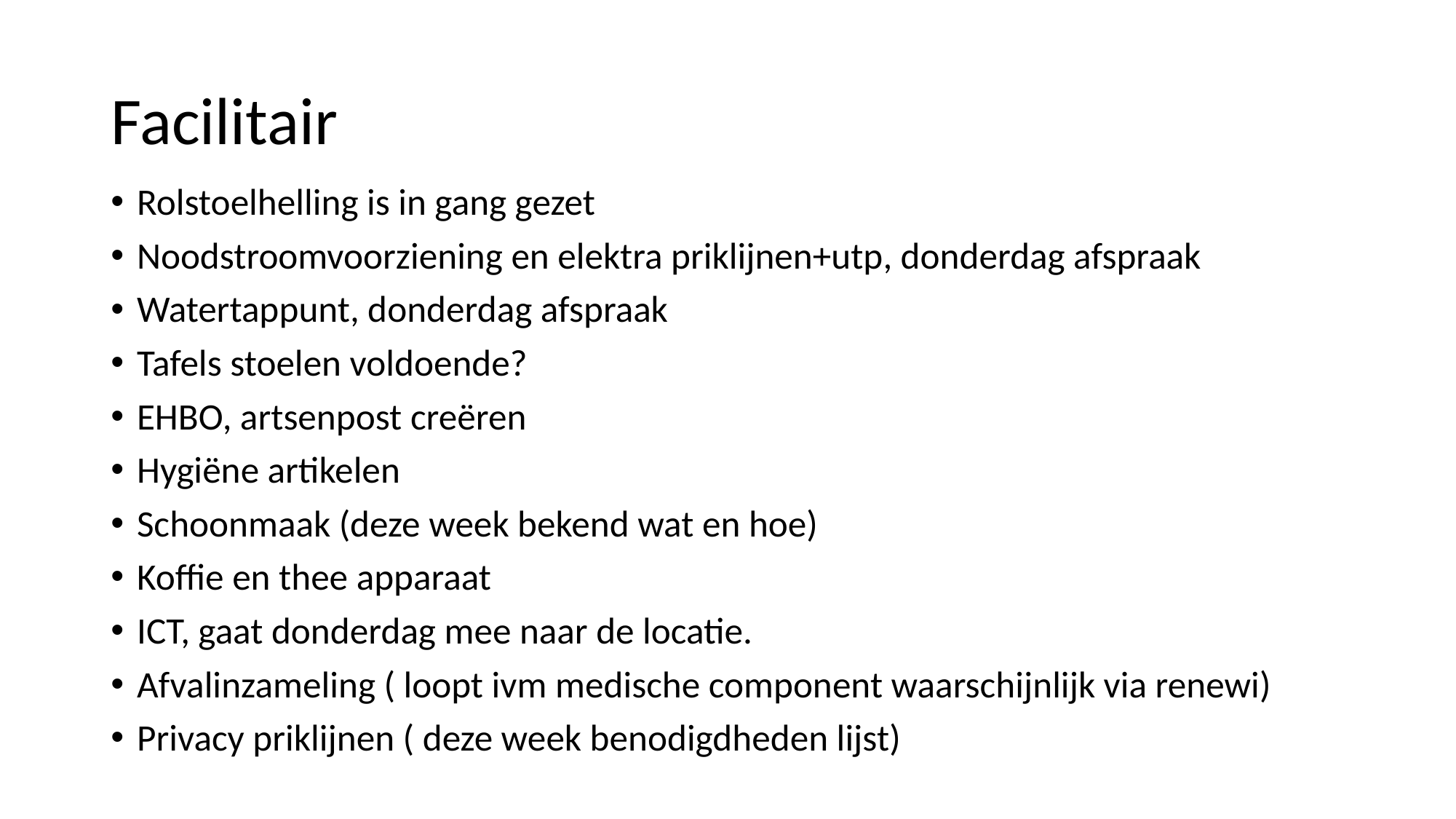

# Facilitair
Rolstoelhelling is in gang gezet
Noodstroomvoorziening en elektra priklijnen+utp, donderdag afspraak
Watertappunt, donderdag afspraak
Tafels stoelen voldoende?
EHBO, artsenpost creëren
Hygiëne artikelen
Schoonmaak (deze week bekend wat en hoe)
Koffie en thee apparaat
ICT, gaat donderdag mee naar de locatie.
Afvalinzameling ( loopt ivm medische component waarschijnlijk via renewi)
Privacy priklijnen ( deze week benodigdheden lijst)